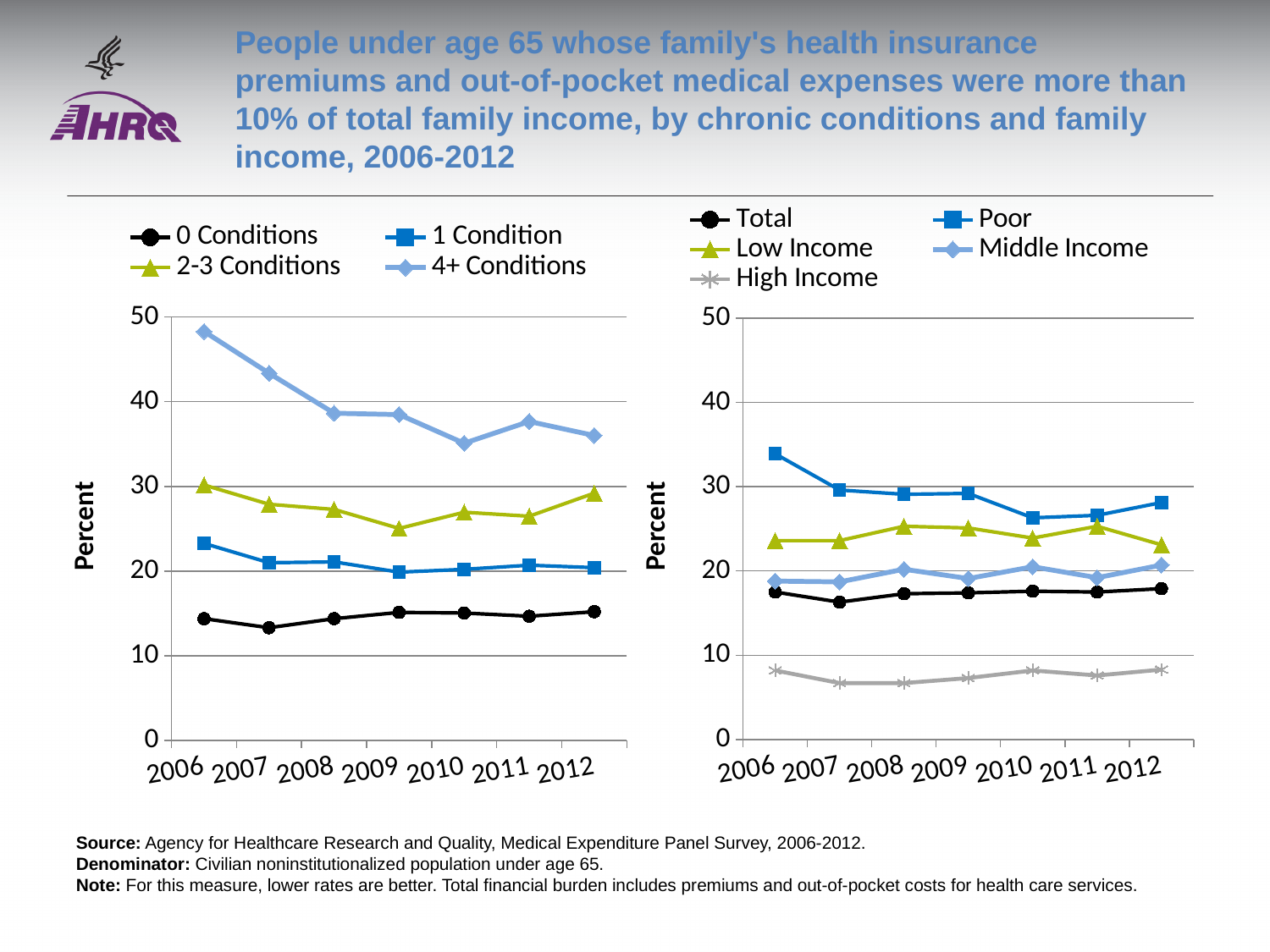

# People under age 65 whose family's health insurance premiums and out-of-pocket medical expenses were more than 10% of total family income, by chronic conditions and family income, 2006-2012

### Chart

| Category | 0 Conditions | 1 Condition | 2-3 Conditions | 4+ Conditions |
|---|---|---|---|---|
| 2006 | 14.383794 | 23.262659 | 30.16073 | 48.289204 |
| 2007 | 13.315006 | 20.984313 | 27.889427 | 43.351249 |
| 2008 | 14.38417 | 21.081973 | 27.281823 | 38.633922 |
| 2009 | 15.123543 | 19.872143 | 25.033525 | 38.471972 |
| 2010 | 15.049784 | 20.201356 | 26.951327 | 35.085315 |
| 2011 | 14.671311 | 20.694309 | 26.469214 | 37.660071 |
| 2012 | 15.2 | 20.4 | 29.2 | 36.0 |

### Chart

| Category | Total | Poor | Low Income | Middle Income | High Income |
|---|---|---|---|---|---|
| 2006 | 17.5 | 33.9 | 23.6 | 18.8 | 8.2 |
| 2007 | 16.3 | 29.6 | 23.6 | 18.7 | 6.7 |
| 2008 | 17.3 | 29.1 | 25.3 | 20.2 | 6.7 |
| 2009 | 17.4 | 29.2 | 25.1 | 19.1 | 7.3 |
| 2010 | 17.6 | 26.3 | 23.9 | 20.5 | 8.2 |
| 2011 | 17.5 | 26.6 | 25.3 | 19.2 | 7.6 |
| 2012 | 17.9 | 28.118309 | 23.1 | 20.7 | 8.3 |
Source: Agency for Healthcare Research and Quality, Medical Expenditure Panel Survey, 2006-2012.
Denominator: Civilian noninstitutionalized population under age 65.
Note: For this measure, lower rates are better. Total financial burden includes premiums and out-of-pocket costs for health care services.